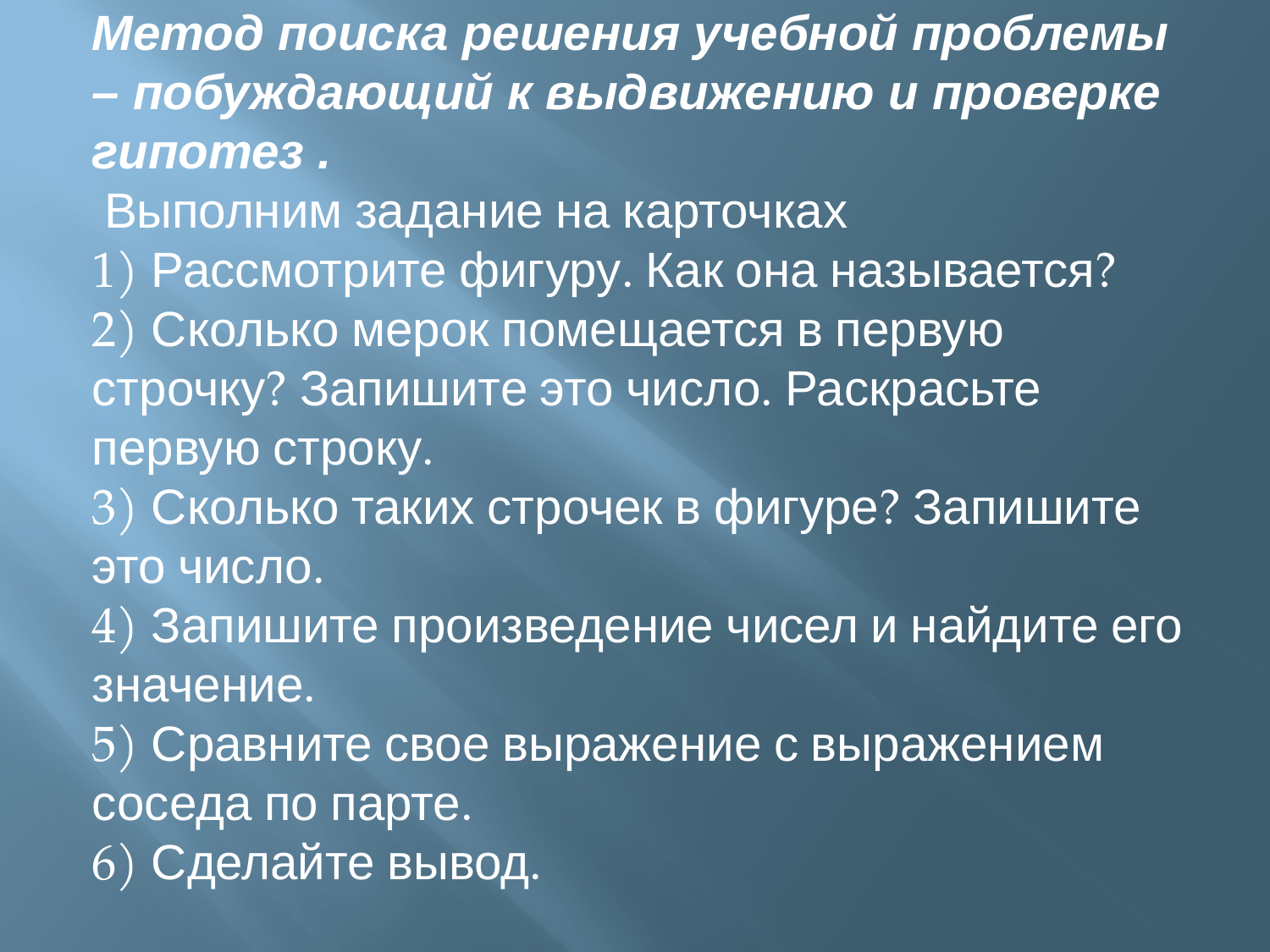

Метод поиска решения учебной проблемы – побуждающий к выдвижению и проверке гипотез .
 Выполним задание на карточках
1) Рассмотрите фигуру. Как она называется?
2) Сколько мерок помещается в первую строчку? Запишите это число. Раскрасьте первую строку.
3) Сколько таких строчек в фигуре? Запишите это число.
4) Запишите произведение чисел и найдите его значение.
5) Сравните свое выражение с выражением соседа по парте.
6) Сделайте вывод.